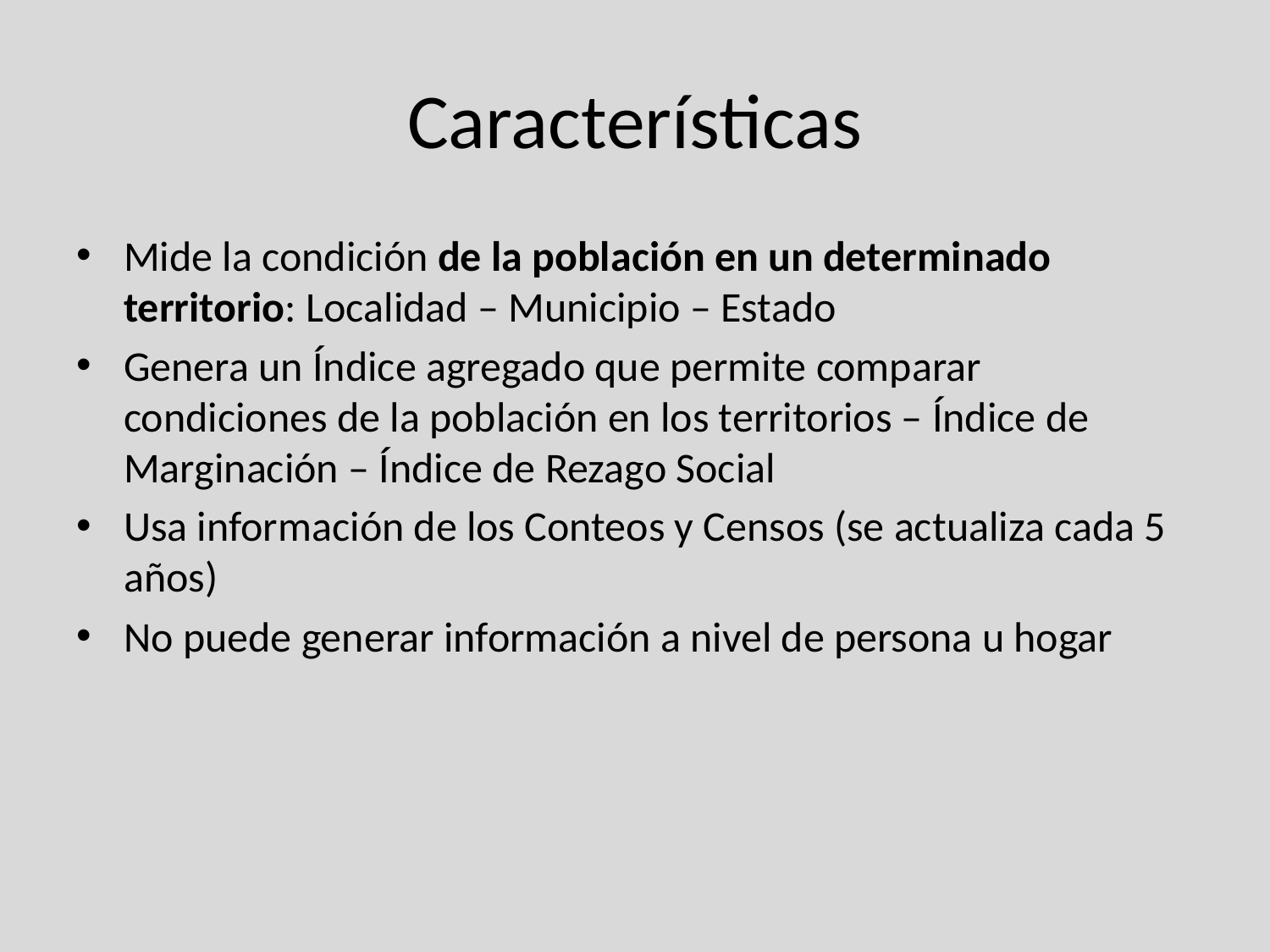

# Características
Mide la condición de la población en un determinado territorio: Localidad – Municipio – Estado
Genera un Índice agregado que permite comparar condiciones de la población en los territorios – Índice de Marginación – Índice de Rezago Social
Usa información de los Conteos y Censos (se actualiza cada 5 años)
No puede generar información a nivel de persona u hogar